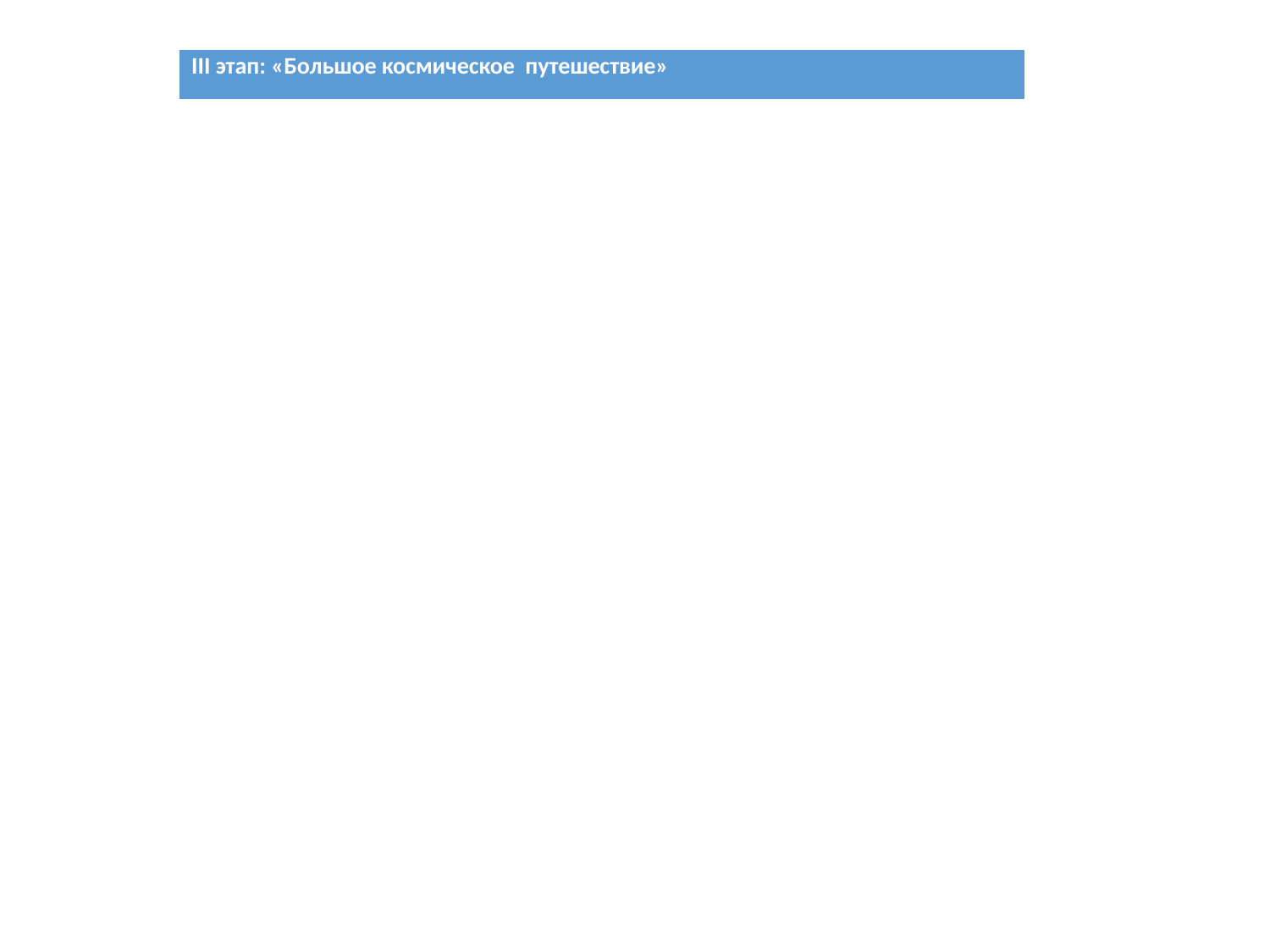

| III этап: «Большое космическое путешествие» |
| --- |